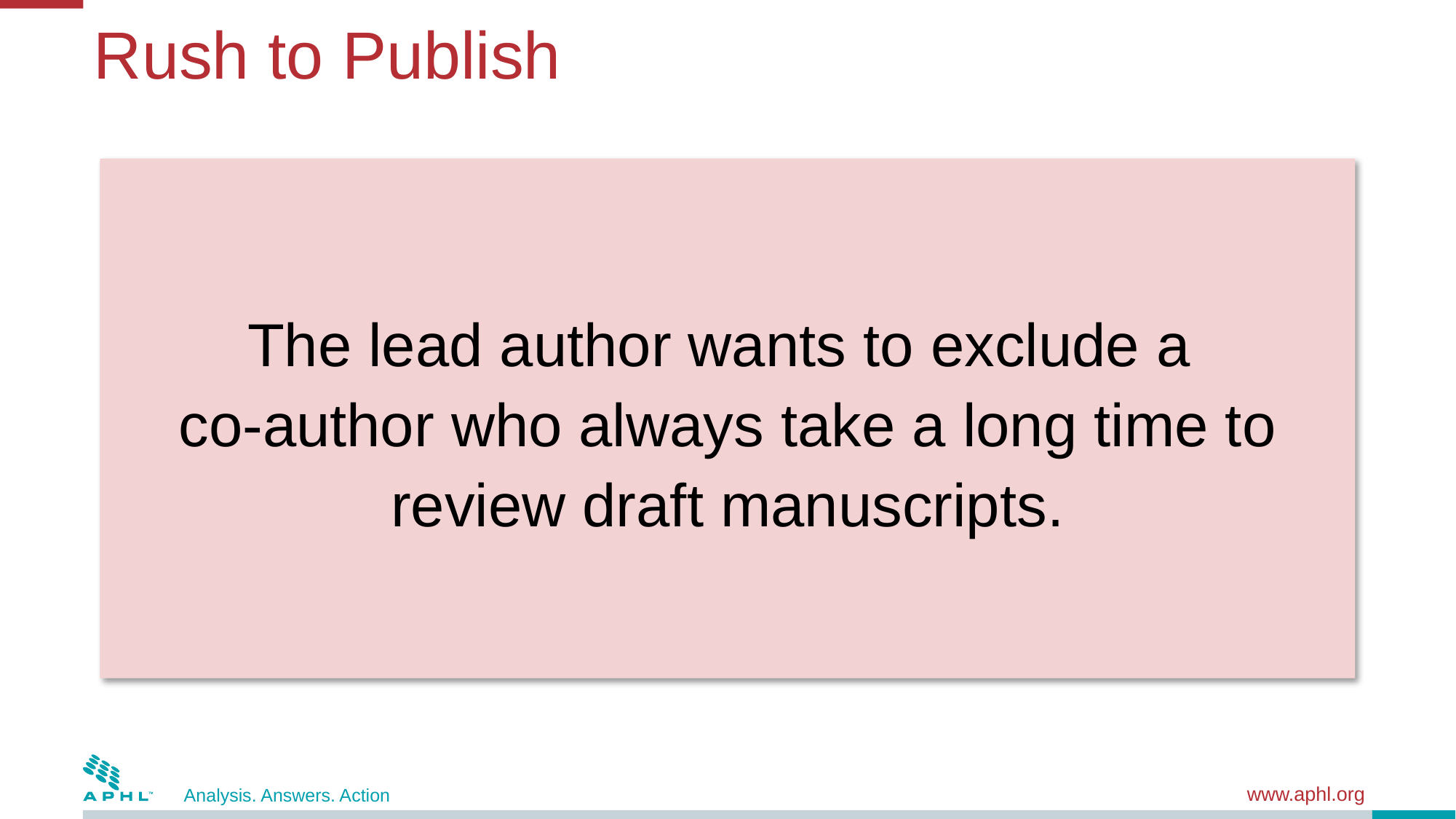

# Rush to Publish
The lead author wants to exclude a
co-author who always take a long time to review draft manuscripts.